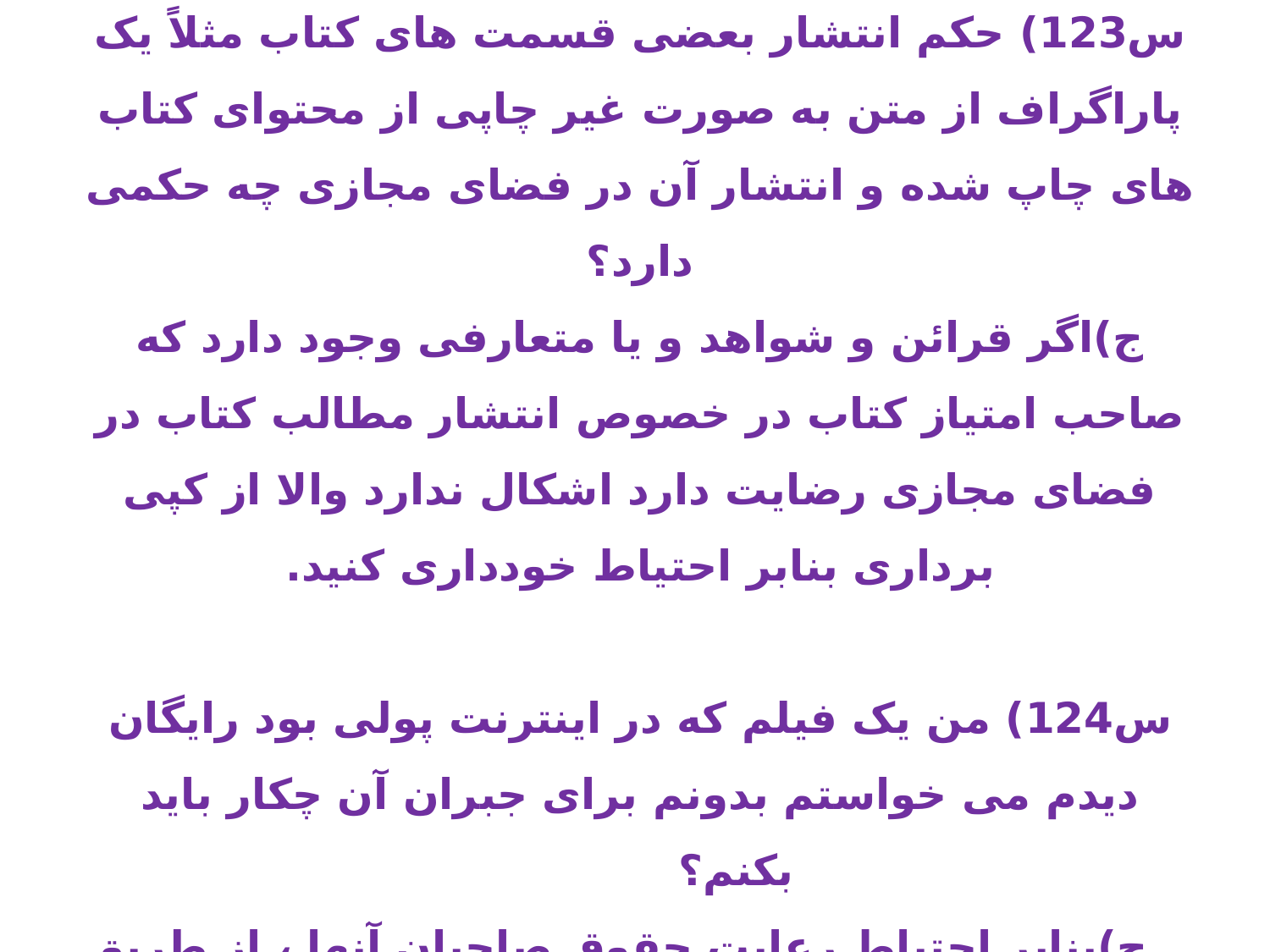

س123) حکم انتشار بعضی قسمت های کتاب مثلاً یک پاراگراف از متن به صورت غیر چاپی از محتوای کتاب های چاپ شده و انتشار آن در فضای مجازی چه حکمی دارد؟
ج)اگر قرائن و شواهد و یا متعارفی وجود دارد که صاحب امتیاز کتاب در خصوص انتشار مطالب کتاب در فضای مجازی رضایت دارد اشکال ندارد والا از کپی برداری بنابر احتیاط خودداری کنید.

س124) من یک فیلم که در اینترنت پولی بود رایگان دیدم می خواستم بدونم برای جبران آن چکار باید بکنم؟
   ج)بنابر احتیاط رعایت حقوق صاحبان آنها ، از طریق کسب اجازه و یا پرداخت هزینه آنها لازم است.